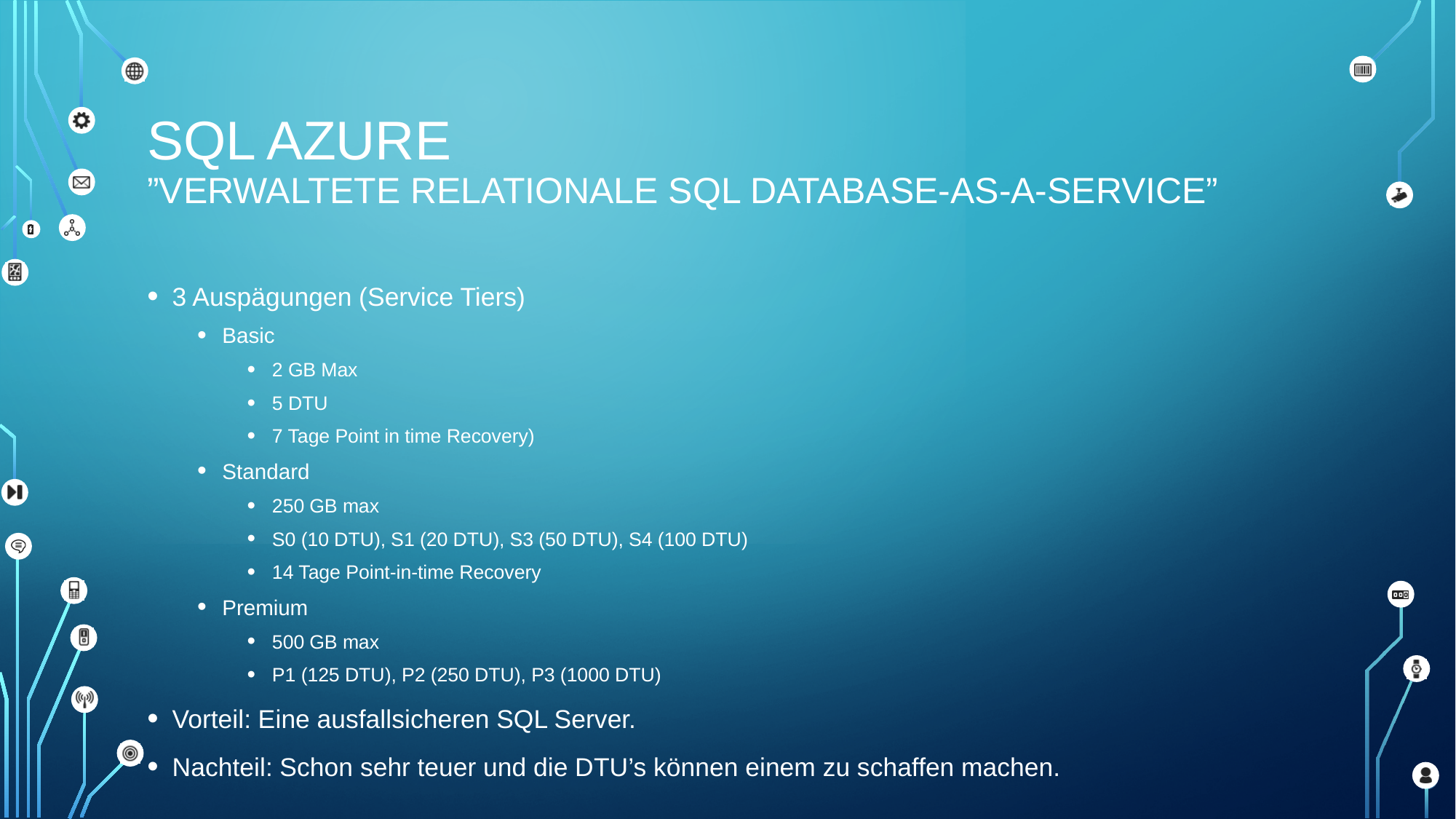

# SQL Azure ”Verwaltete relationale SQL Database-as-a-Service”
3 Auspägungen (Service Tiers)
Basic
2 GB Max
5 DTU
7 Tage Point in time Recovery)
Standard
250 GB max
S0 (10 DTU), S1 (20 DTU), S3 (50 DTU), S4 (100 DTU)
14 Tage Point-in-time Recovery
Premium
500 GB max
P1 (125 DTU), P2 (250 DTU), P3 (1000 DTU)
Vorteil: Eine ausfallsicheren SQL Server.
Nachteil: Schon sehr teuer und die DTU’s können einem zu schaffen machen.